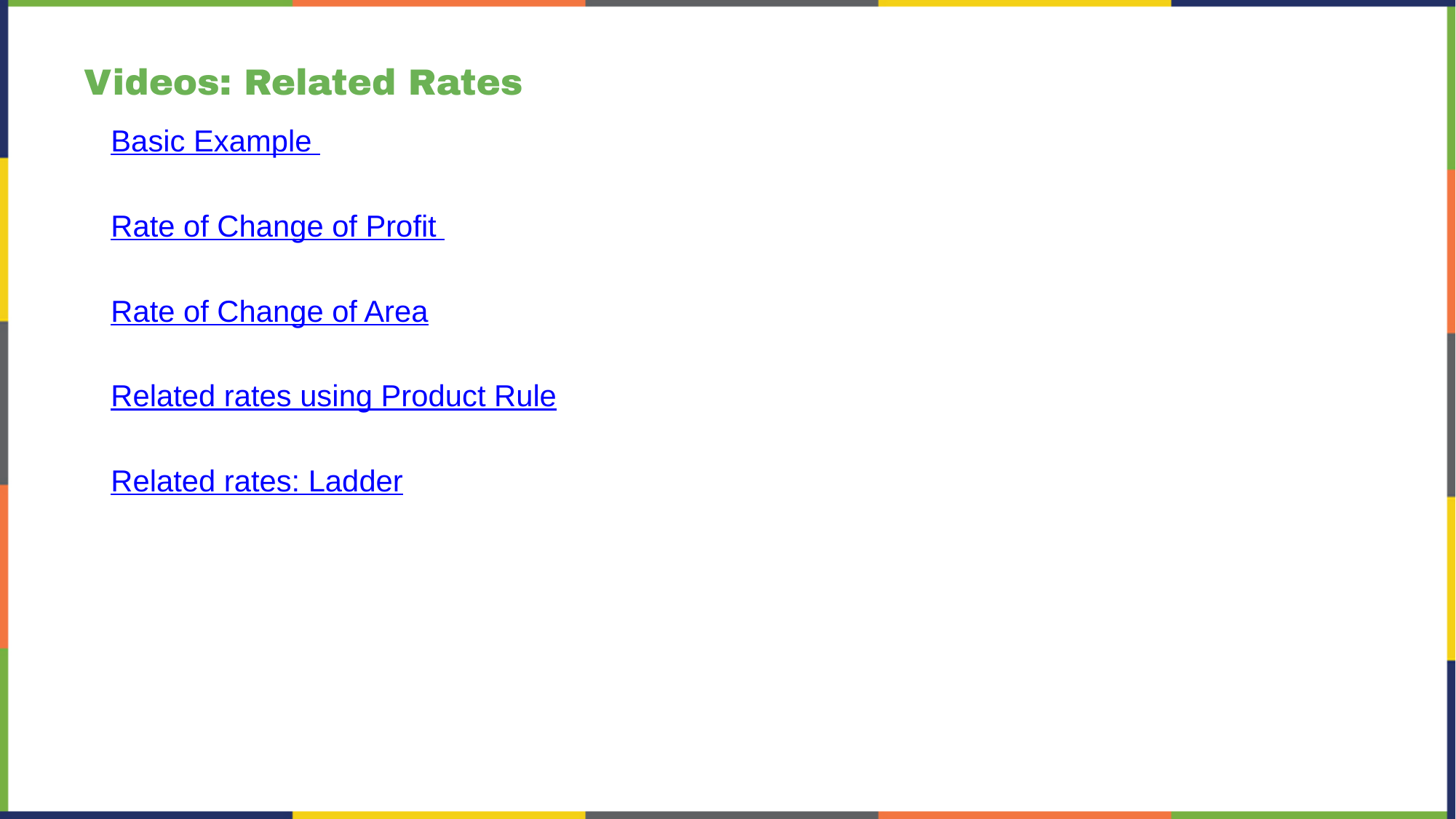

# Videos: Related Rates
Basic Example

Rate of Change of Profit

Rate of Change of Area

Related rates using Product Rule

Related rates: Ladder